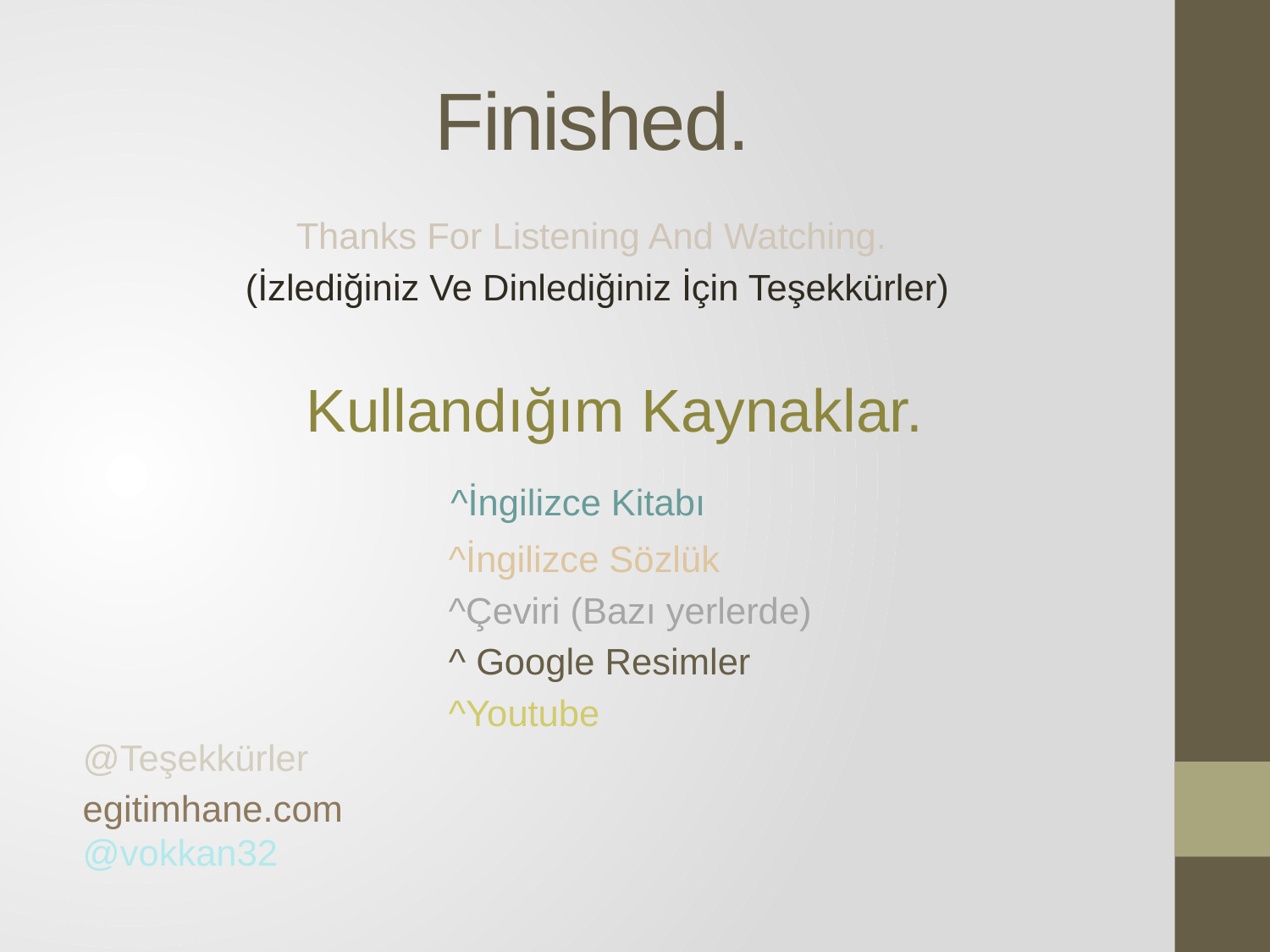

# Finished.
                     Thanks For Listening And Watching.
                (İzlediğiniz Ve Dinlediğiniz İçin Teşekkürler)

                      Kullandığım Kaynaklar.
                      ^İngilizce Kitabı
                                    ^İngilizce Sözlük
                                    ^Çeviri (Bazı yerlerde)
                                    ^ Google Resimler
                                    ^Youtube                                                @Teşekkürler
egitimhane.com                                                                     @vokkan32